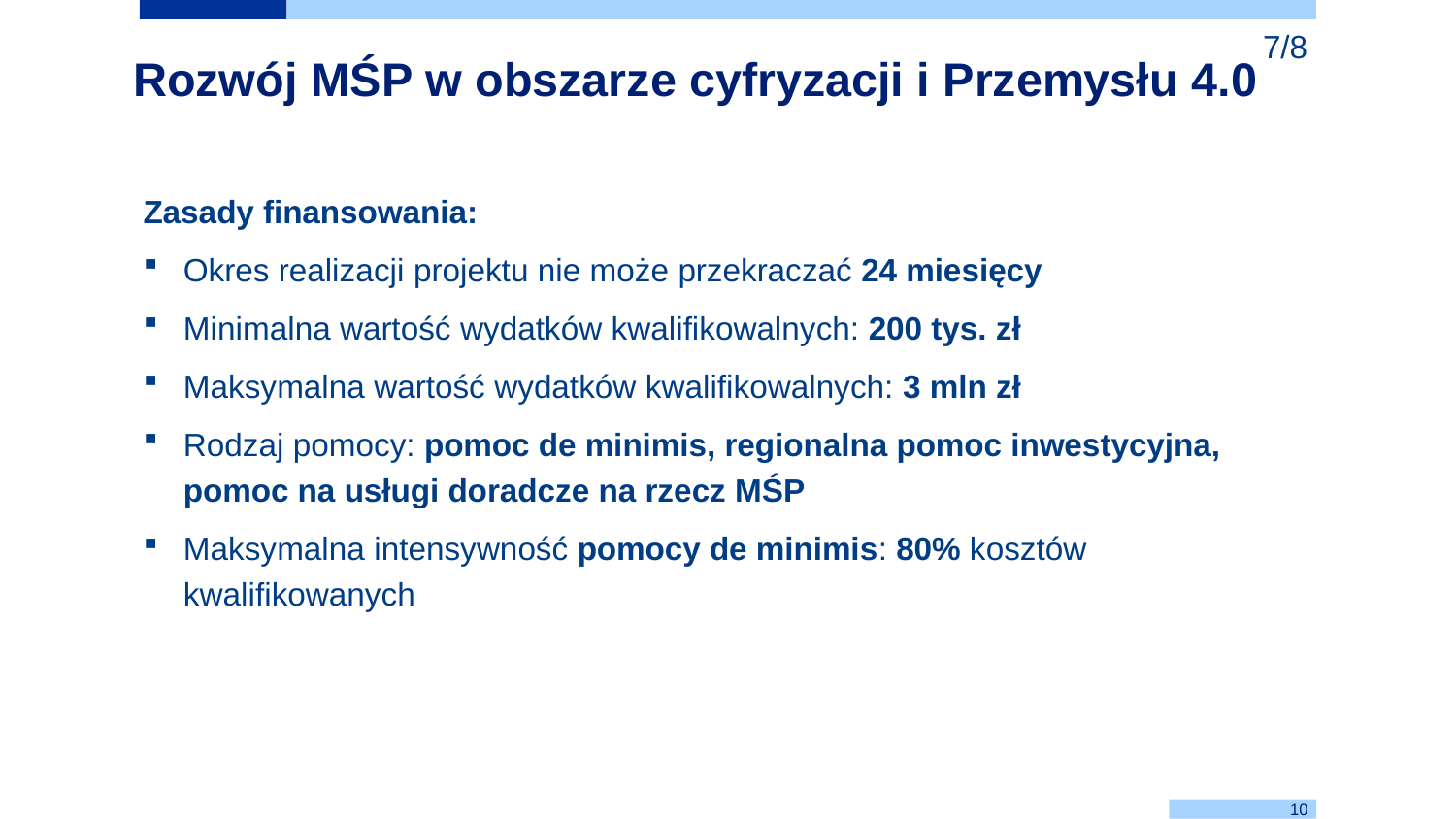

7/8
# Rozwój MŚP w obszarze cyfryzacji i Przemysłu 4.0
Zasady finansowania:
Okres realizacji projektu nie może przekraczać 24 miesięcy
Minimalna wartość wydatków kwalifikowalnych: 200 tys. zł
Maksymalna wartość wydatków kwalifikowalnych: 3 mln zł
Rodzaj pomocy: pomoc de minimis, regionalna pomoc inwestycyjna, pomoc na usługi doradcze na rzecz MŚP
Maksymalna intensywność pomocy de minimis: 80% kosztów kwalifikowanych

10